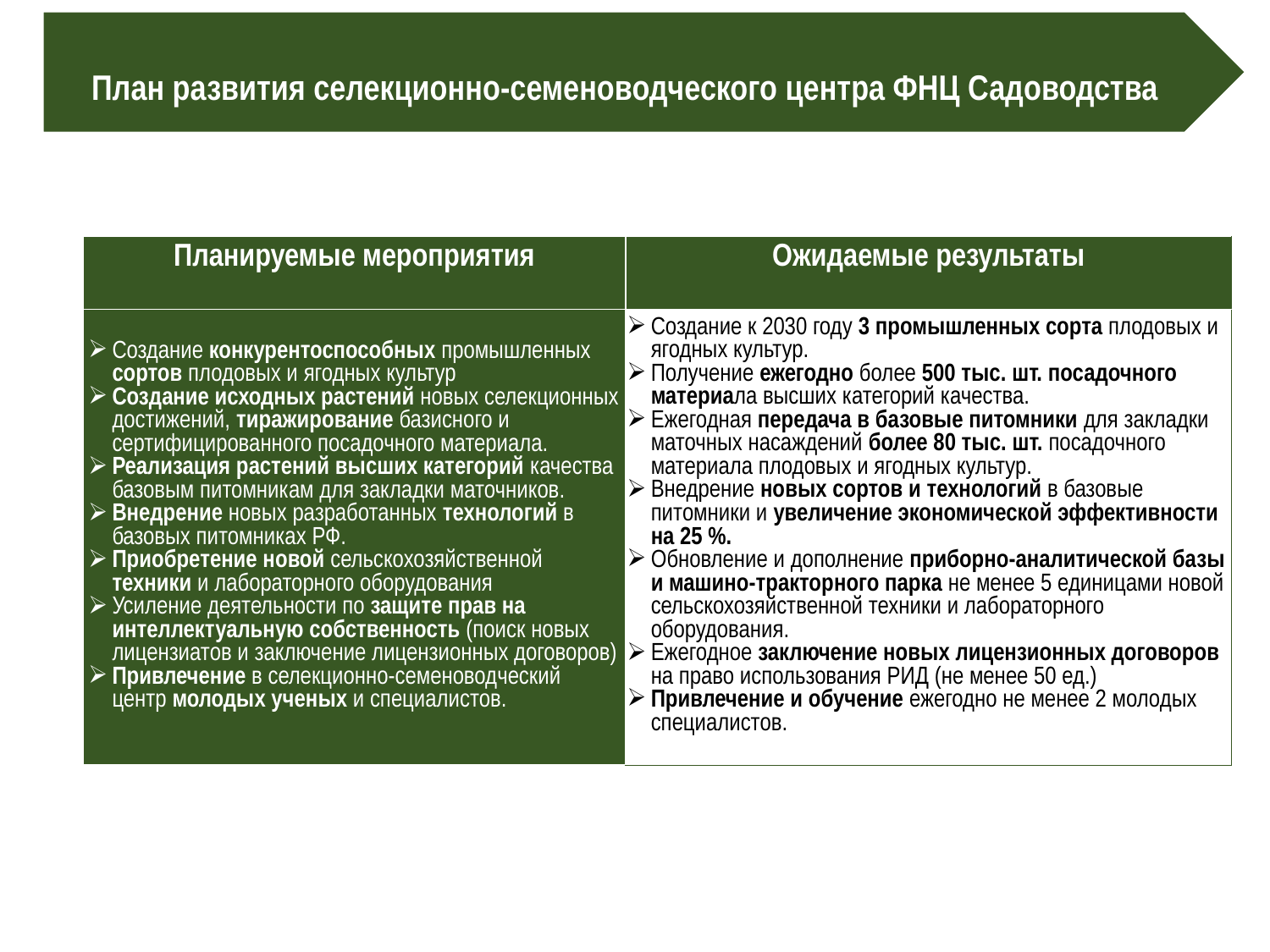

План развития селекционно-семеноводческого центра ФНЦ Садоводства
| Планируемые мероприятия | Ожидаемые результаты |
| --- | --- |
| Создание конкурентоспособных промышленных сортов плодовых и ягодных культур Создание исходных растений новых селекционных достижений, тиражирование базисного и сертифицированного посадочного материала. Реализация растений высших категорий качества базовым питомникам для закладки маточников. Внедрение новых разработанных технологий в базовых питомниках РФ. Приобретение новой сельскохозяйственной техники и лабораторного оборудования Усиление деятельности по защите прав на интеллектуальную собственность (поиск новых лицензиатов и заключение лицензионных договоров) Привлечение в селекционно-семеноводческий центр молодых ученых и специалистов. | Создание к 2030 году 3 промышленных сорта плодовых и ягодных культур. Получение ежегодно более 500 тыс. шт. посадочного материала высших категорий качества. Ежегодная передача в базовые питомники для закладки маточных насаждений более 80 тыс. шт. посадочного материала плодовых и ягодных культур. Внедрение новых сортов и технологий в базовые питомники и увеличение экономической эффективности на 25 %. Обновление и дополнение приборно-аналитической базы и машино-тракторного парка не менее 5 единицами новой сельскохозяйственной техники и лабораторного оборудования. Ежегодное заключение новых лицензионных договоров на право использования РИД (не менее 50 ед.) Привлечение и обучение ежегодно не менее 2 молодых специалистов. |